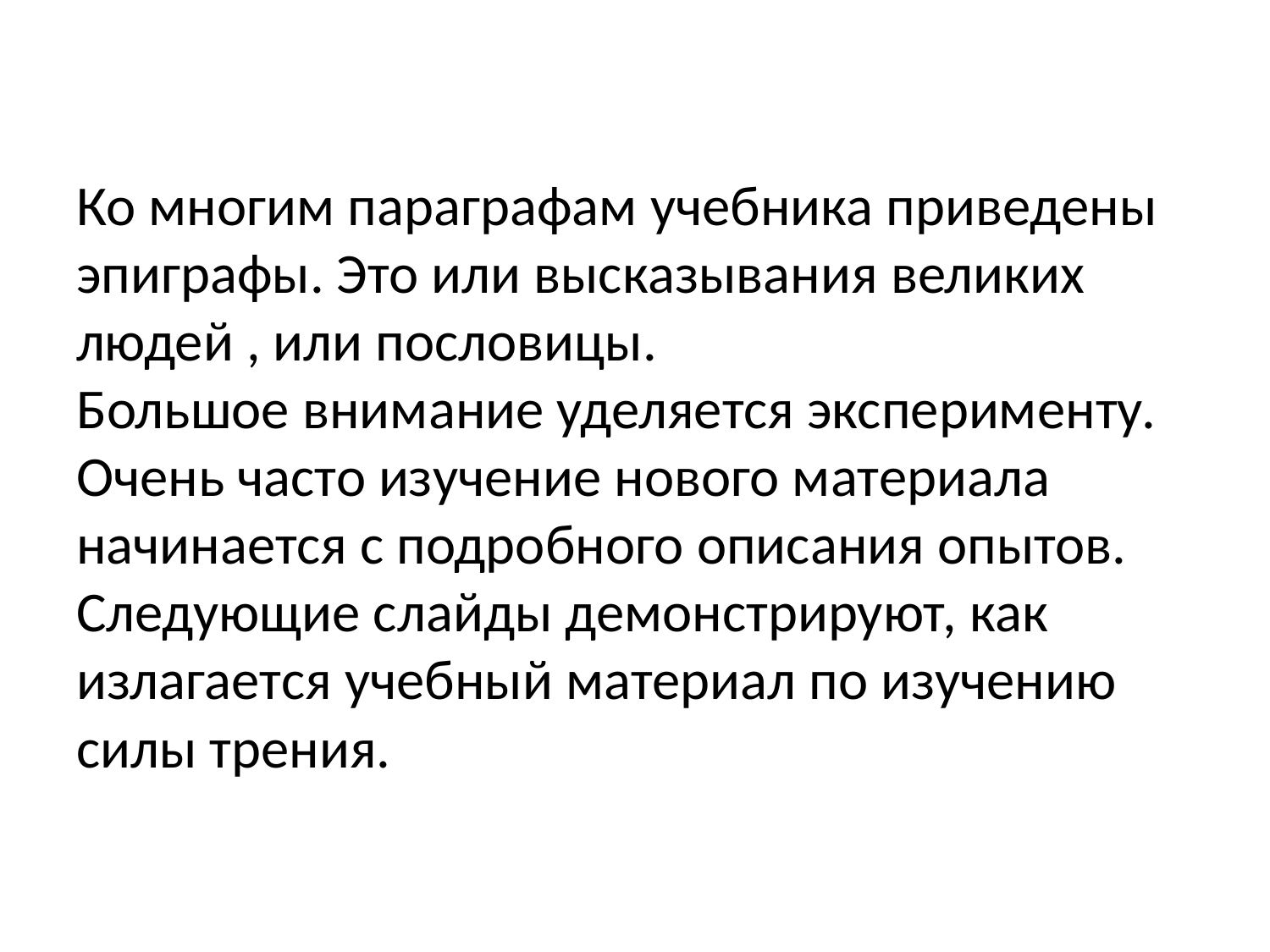

# Ко многим параграфам учебника приведены эпиграфы. Это или высказывания великих людей , или пословицы. Большое внимание уделяется эксперименту. Очень часто изучение нового материала начинается с подробного описания опытов. Следующие слайды демонстрируют, как излагается учебный материал по изучению силы трения.